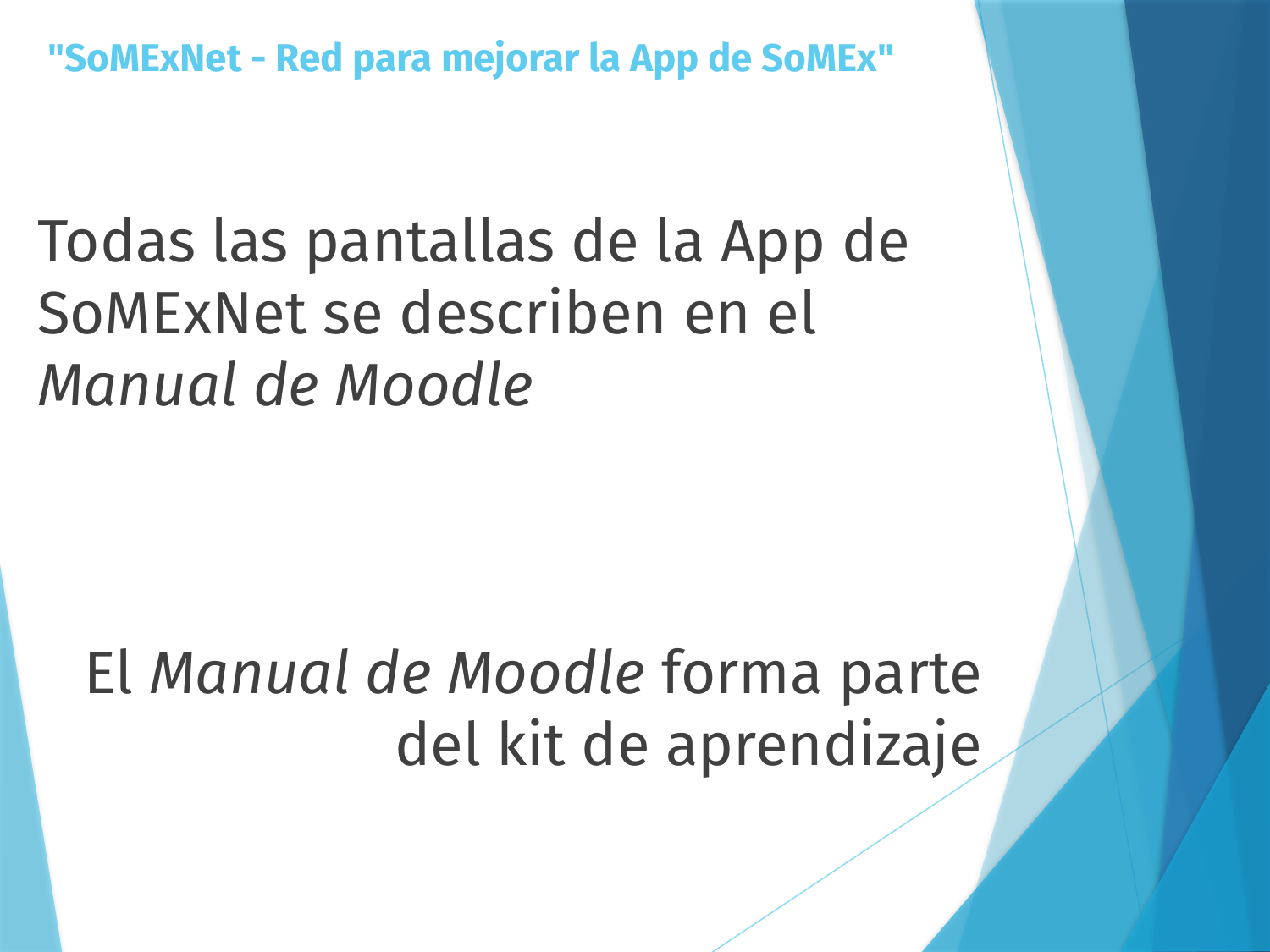

# "SoMExNet - Red para mejorar la App de SoMEx"
Todas las pantallas de la App de SoMExNet se describen en el Manual de Moodle

El Manual de Moodle forma parte del kit de aprendizaje